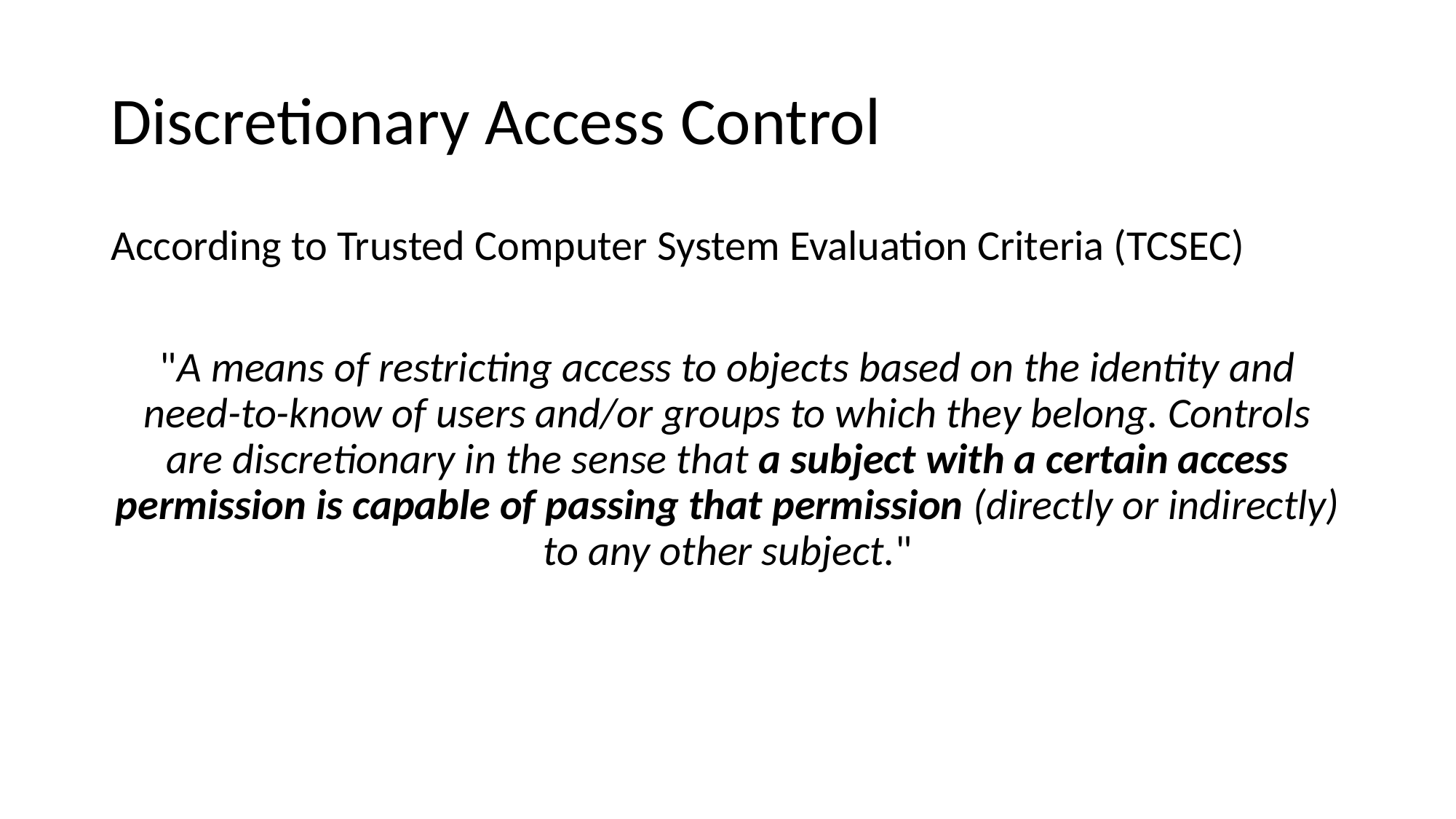

# Discretionary Access Control
According to Trusted Computer System Evaluation Criteria (TCSEC)

"A means of restricting access to objects based on the identity and need-to-know of users and/or groups to which they belong. Controls are discretionary in the sense that a subject with a certain access permission is capable of passing that permission (directly or indirectly) to any other subject."